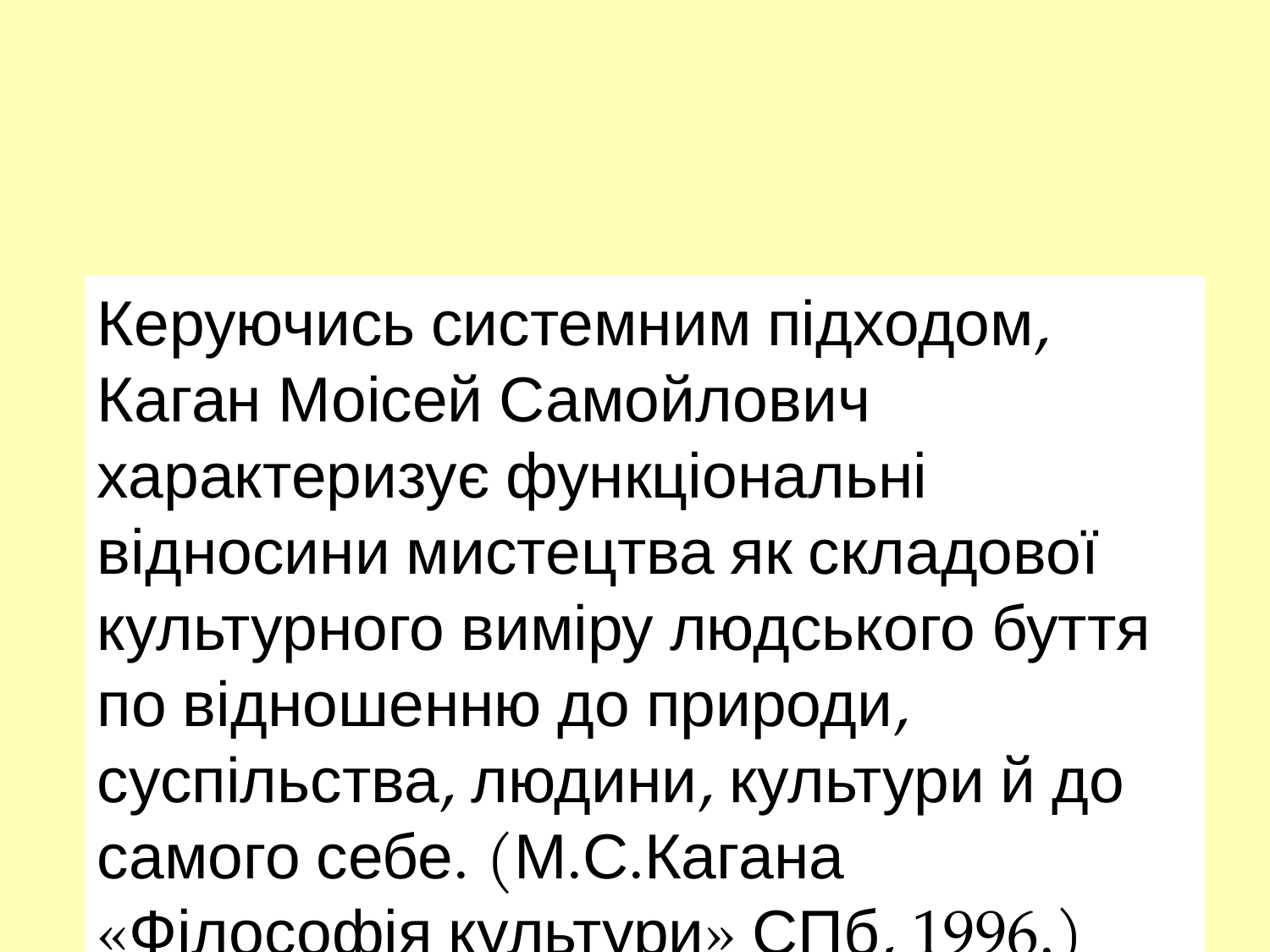

#
Керуючись системним підходом,
Каган Моісей Самойлович характеризує функціональні відносини мистецтва як складової культурного виміру людського буття по відношенню до природи, суспільства, людини, культури й до самого себе. (М.С.Кагана «Філософія культури» СПб, 1996.)